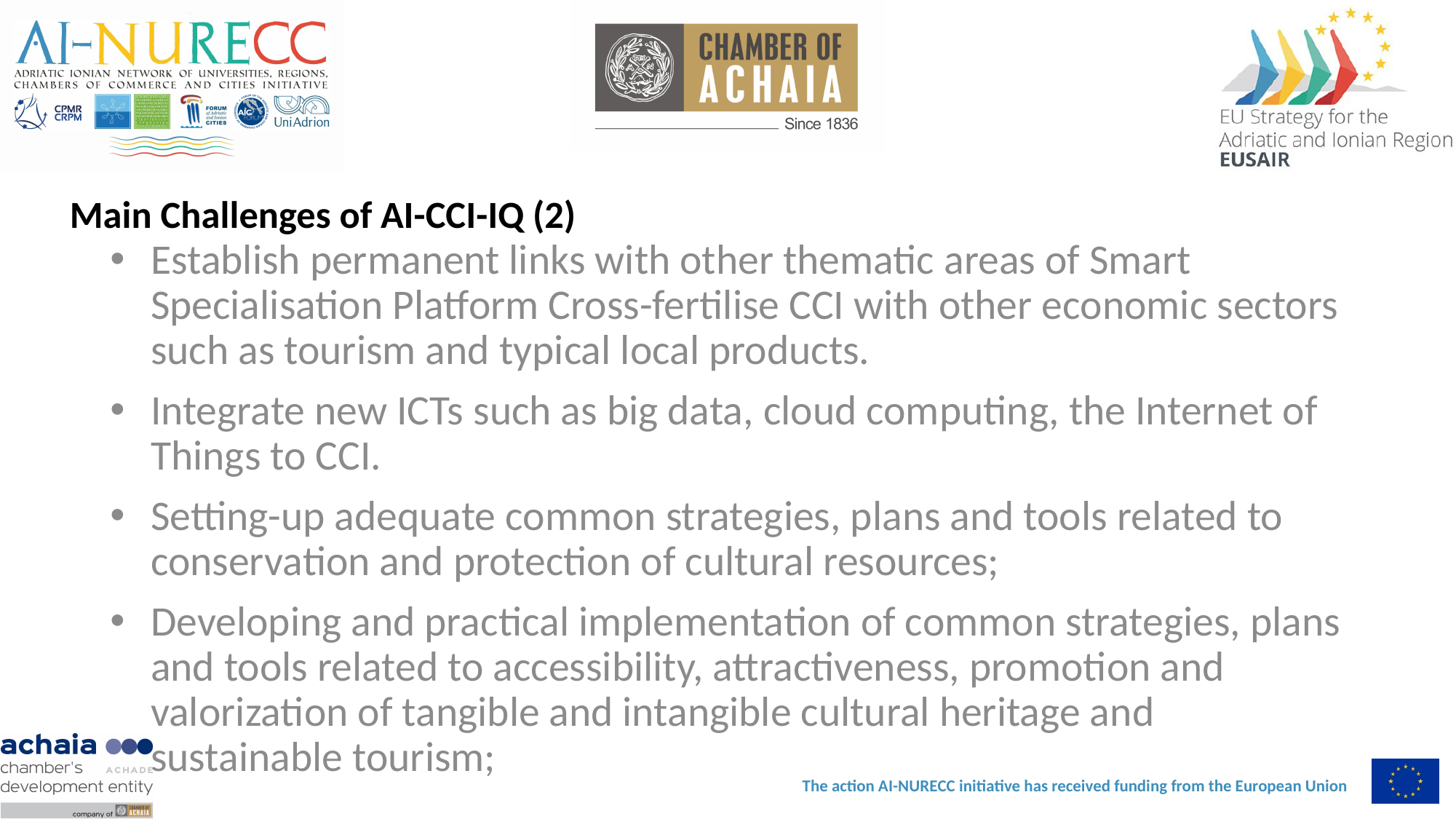

# Main Challenges of AI-CCI-IQ (2)
Establish permanent links with other thematic areas of Smart Specialisation Platform Cross-fertilise CCI with other economic sectors such as tourism and typical local products.
Integrate new ICTs such as big data, cloud computing, the Internet of Things to CCI.
Setting-up adequate common strategies, plans and tools related to conservation and protection of cultural resources;
Developing and practical implementation of common strategies, plans and tools related to accessibility, attractiveness, promotion and valorization of tangible and intangible cultural heritage and sustainable tourism;